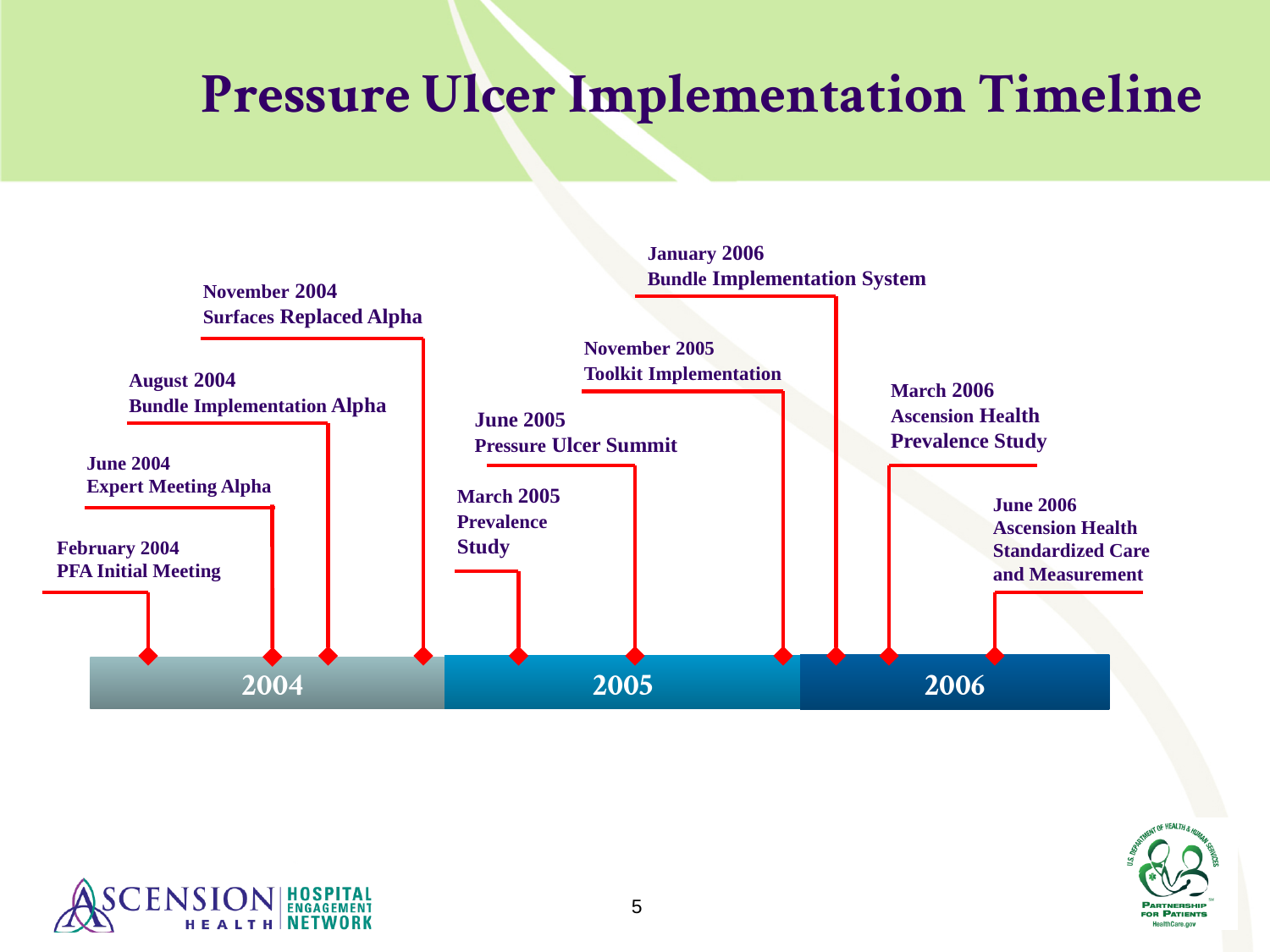

# Pressure Ulcer Implementation Timeline
January 2006
Bundle Implementation System
November 2004
Surfaces Replaced Alpha
November 2005
Toolkit Implementation
August 2004
Bundle Implementation Alpha
March 2006
Ascension Health Prevalence Study
June 2005
Pressure Ulcer Summit
June 2004
Expert Meeting Alpha
March 2005
Prevalence Study
June 2006
Ascension Health Standardized Care
and Measurement
February 2004
PFA Initial Meeting
2006
2005
2004
5